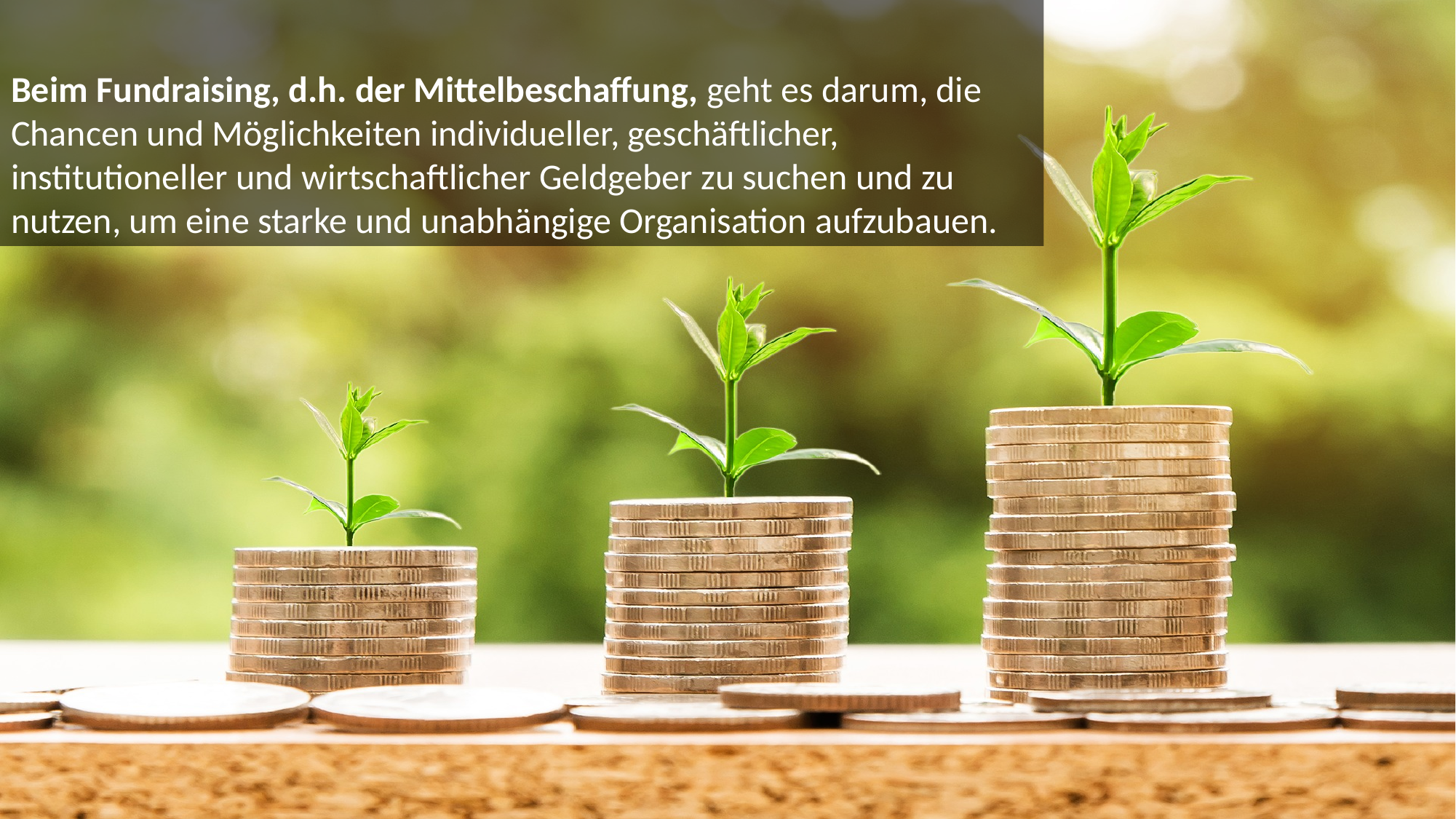

# Beim Fundraising, d.h. der Mittelbeschaffung, geht es darum, die Chancen und Möglichkeiten individueller, geschäftlicher, institutioneller und wirtschaftlicher Geldgeber zu suchen und zu nutzen, um eine starke und unabhängige Organisation aufzubauen.